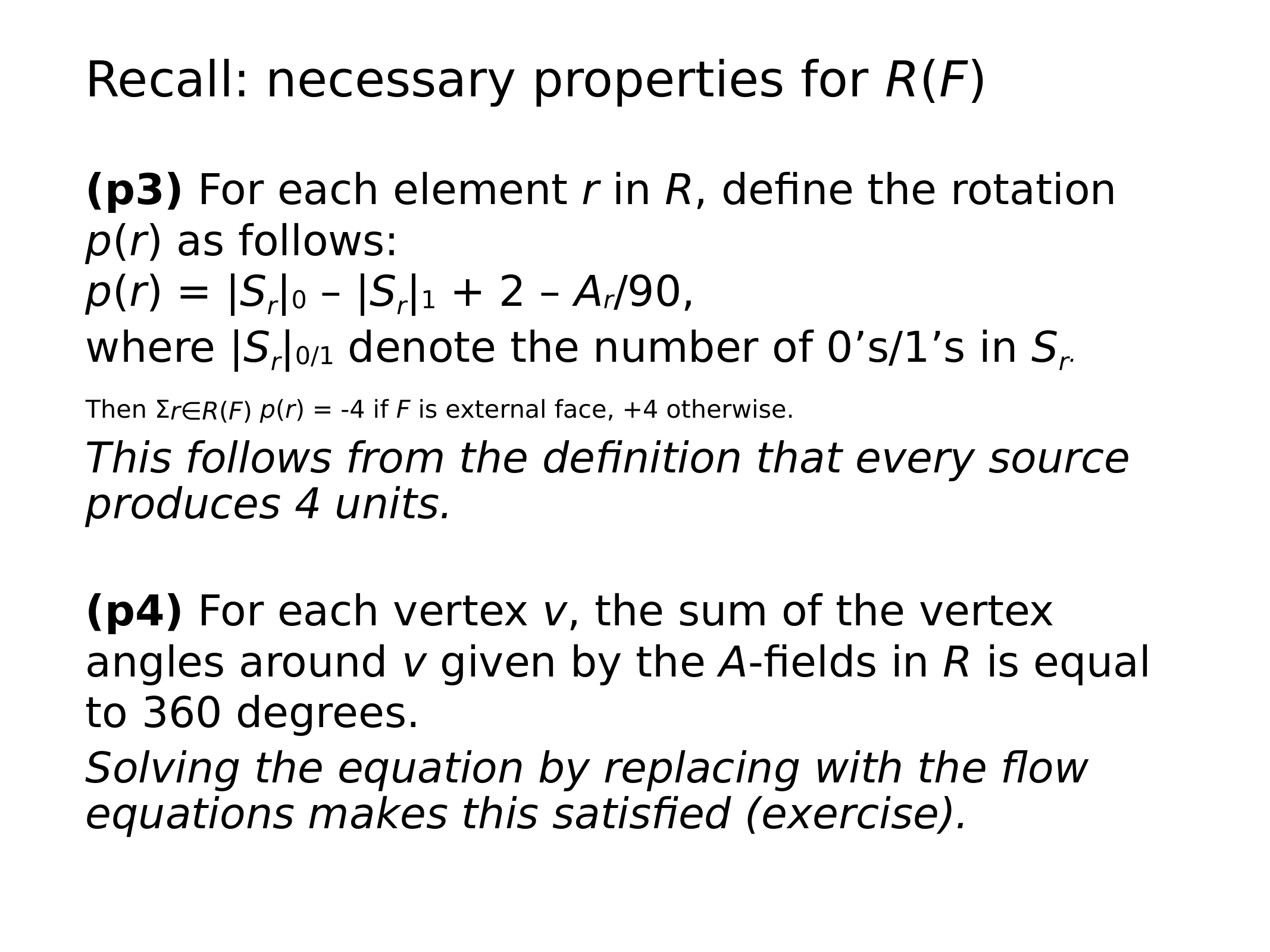

Recall: necessary properties for R(F)

(p3) For each element r in R, define the rotation p(r) as follows:
p(r) = |Sr|0 – |Sr|1 + 2 – Ar/90,
where |Sr|0/1 denote the number of 0’s/1’s in Sr.
Then Σr∈R(F) p(r) = -4 if F is external face, +4 otherwise.
This follows from the definition that every source produces 4 units.

(p4) For each vertex v, the sum of the vertex angles around v given by the A-fields in R is equal to 360 degrees.
Solving the equation by replacing with the flow equations makes this satisfied (exercise).
44